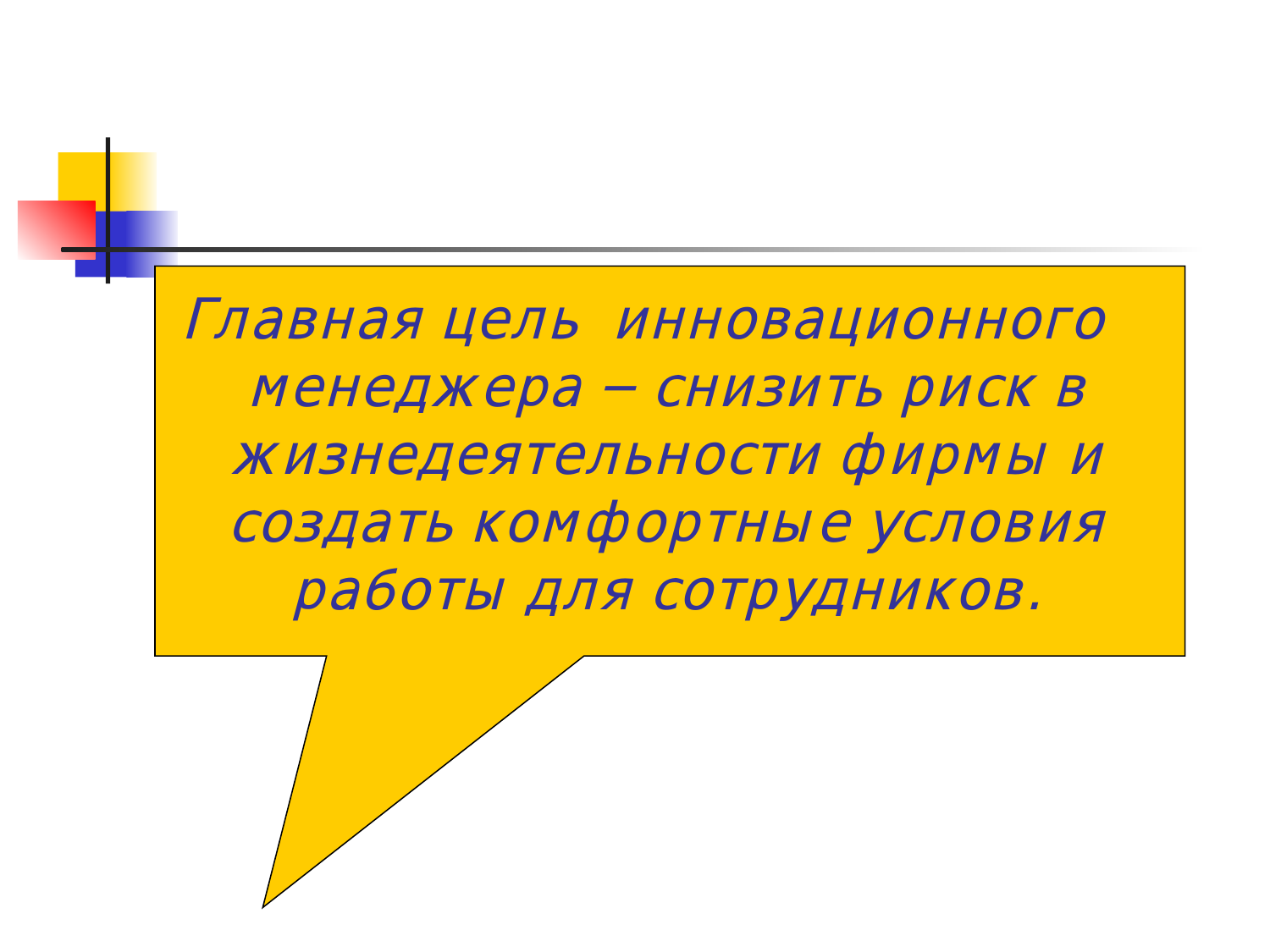

Главная цель  инновационного менеджера – снизить риск в жизнедеятельности фирмы и создать комфортные условия работы для сотрудников.